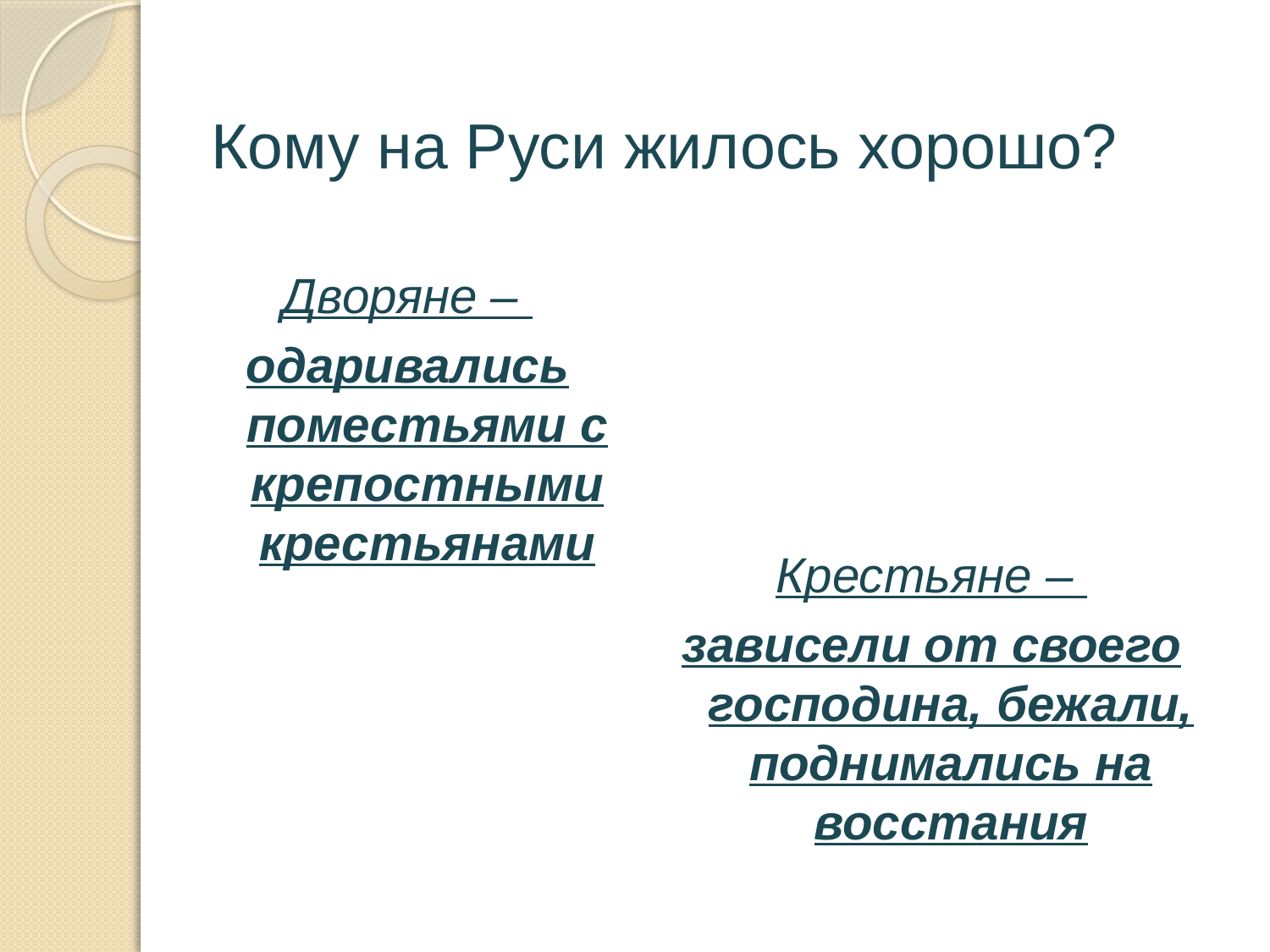

# Кому на Руси жилось хорошо?
Дворяне –
одаривались поместьями с крепостными крестьянами

Крестьяне –
зависели от своего господина, бежали, поднимались на восстания